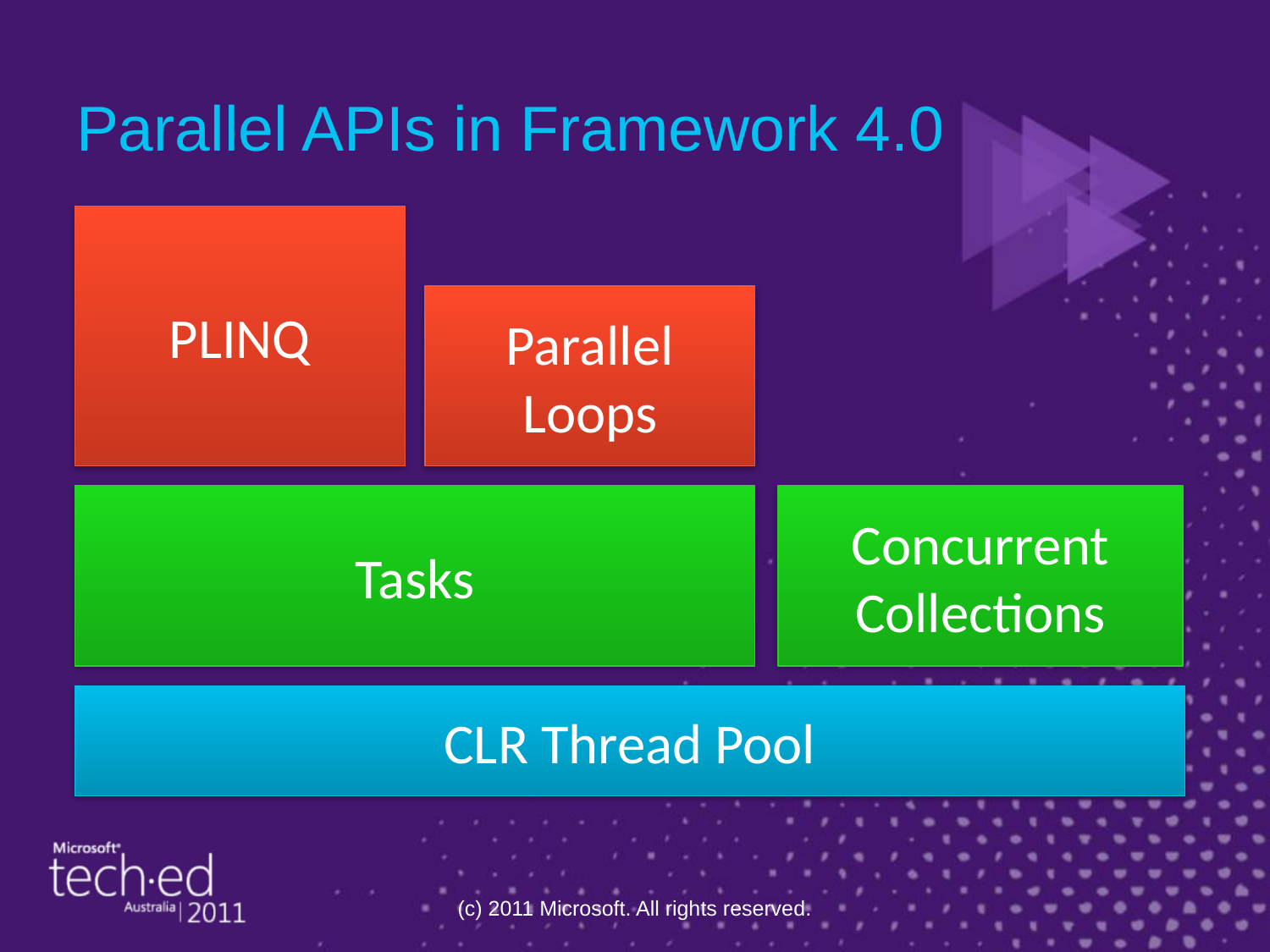

# Parallel APIs in Framework 4.0
PLINQ
Parallel Loops
Tasks
Concurrent Collections
CLR Thread Pool
(c) 2011 Microsoft. All rights reserved.